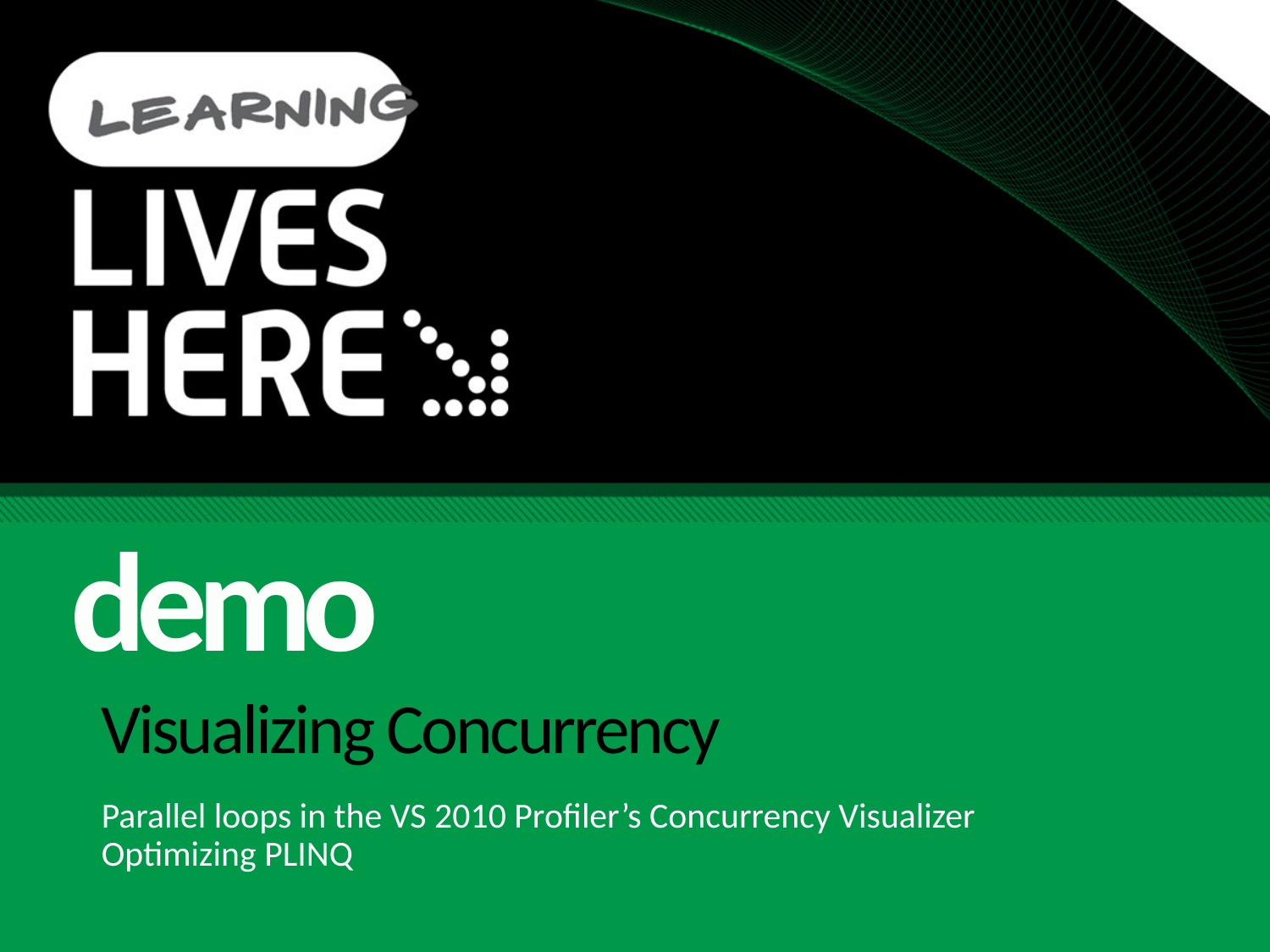

demo
# Visualizing Concurrency
Parallel loops in the VS 2010 Profiler’s Concurrency Visualizer
Optimizing PLINQ